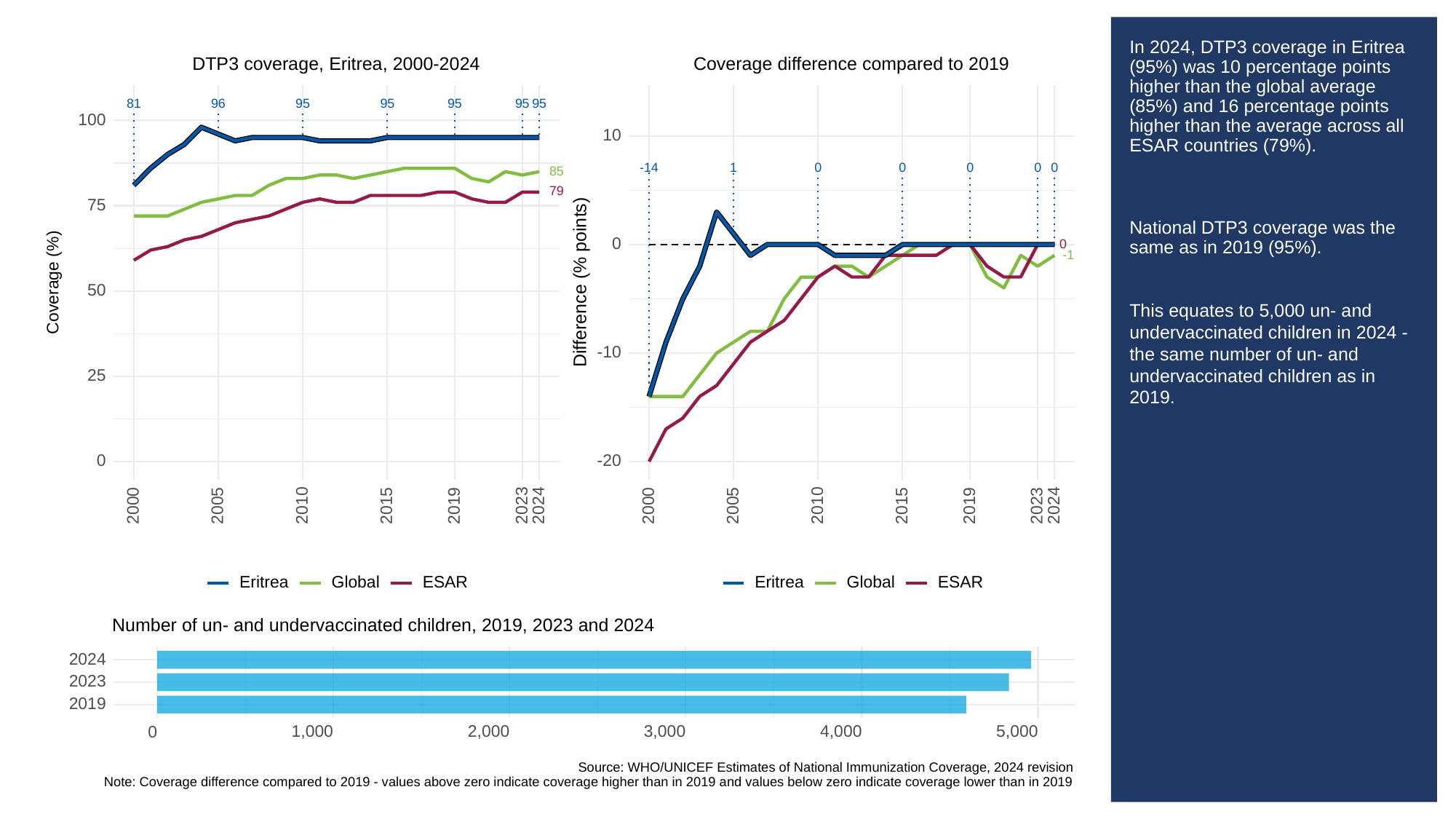

# In 2024, DTP3 coverage in Eritrea (95%) was 10 percentage points higher than the global average (85%) and 16 percentage points higher than the average across all ESAR countries (79%).

National DTP3 coverage was the same as in 2019 (95%).

This equates to 5,000 un- and undervaccinated children in 2024 - the same number of un- and undervaccinated children as in 2019.

Coverage difference compared to 2019
DTP3 coverage, Eritrea, 2000-2024

81
96
95
95
95
95
95

100

10

0
0
0
0
0
-14
1
85

79

75

0
0

-1
Difference (% points)
Coverage (%)
50

-10

25

0
-20

2023
2023
2000
2005
2010
2015
2019
2024
2000
2005
2010
2015
2019
2024
Global
ESAR
Global
ESAR
Eritrea
Eritrea

Number of un- and undervaccinated children, 2019, 2023 and 2024

2024

2023

2019

1,000
2,000
3,000
4,000
5,000
0
Source: WHO/UNICEF Estimates of National Immunization Coverage, 2024 revision
Note: Coverage difference compared to 2019 - values above zero indicate coverage higher than in 2019 and values below zero indicate coverage lower than in 2019